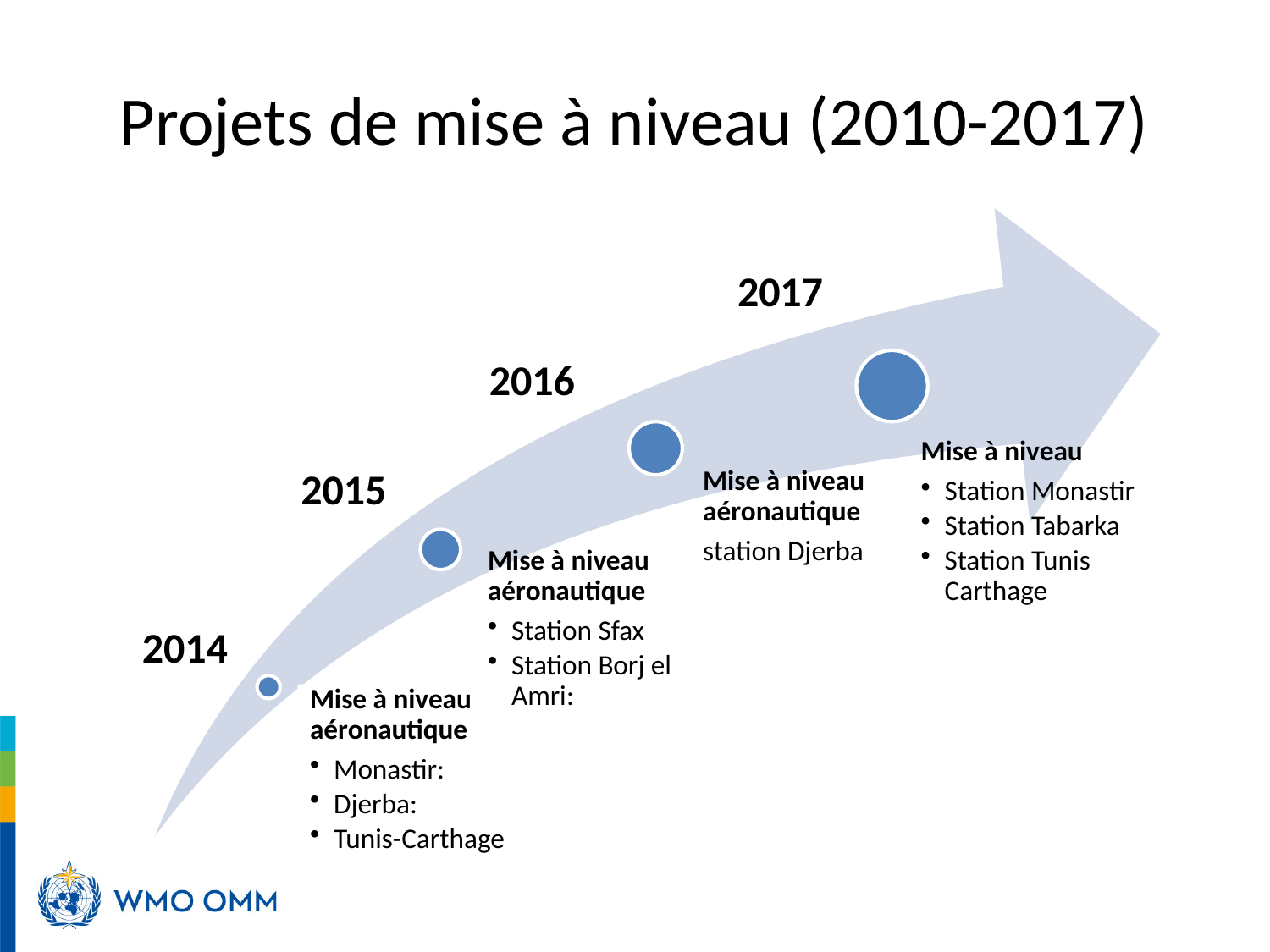

# Projets de mise à niveau (2010-2017)
Mise à niveau aéronautique
Monastir:
Djerba:
Tunis-Carthage
Mise à niveau aéronautique
Station Sfax
Station Borj el Amri:
Mise à niveau aéronautique
station Djerba
Mise à niveau
Station Monastir
Station Tabarka
Station Tunis Carthage
2017
2016
2015
2014